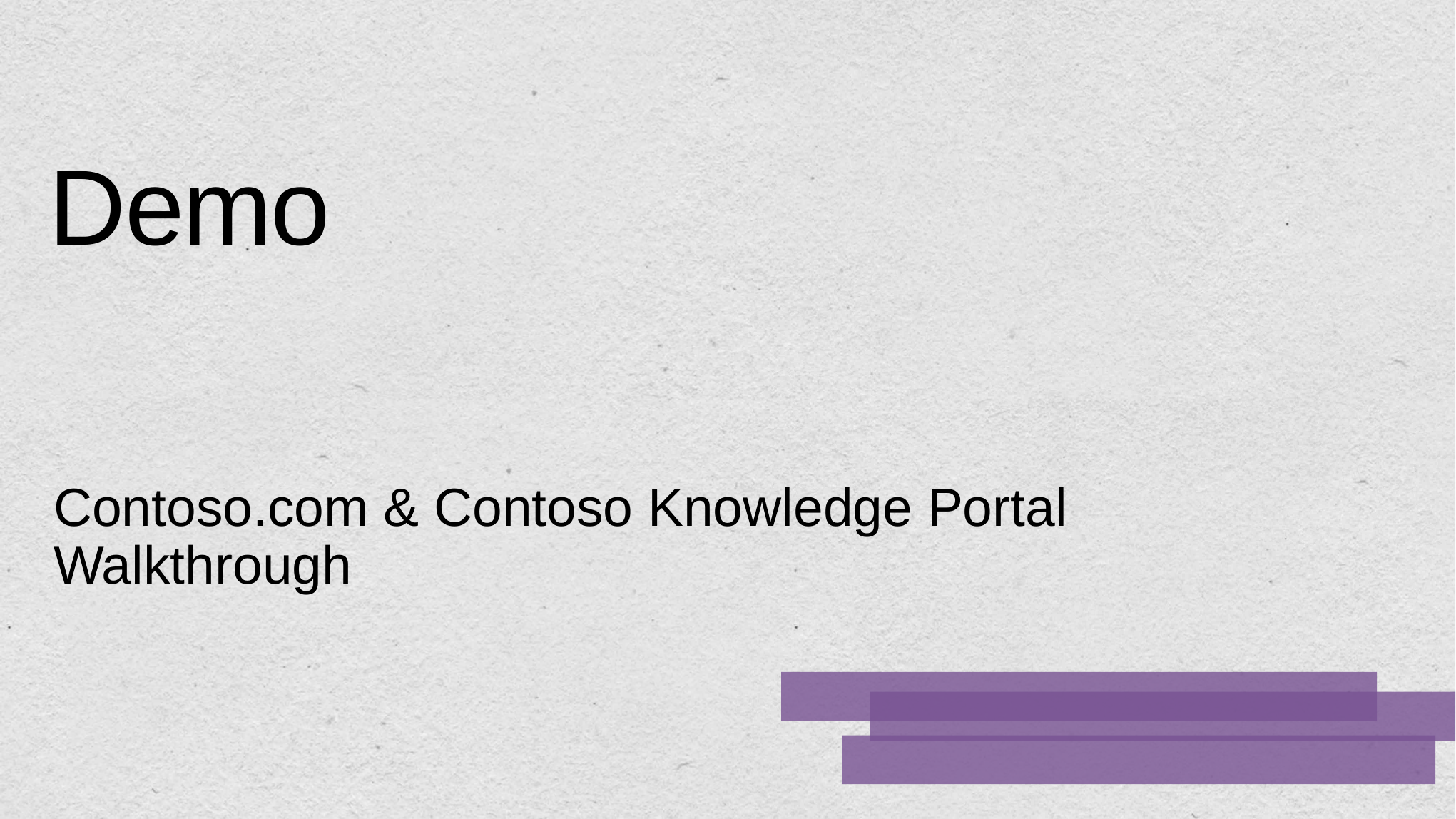

# Demo
Contoso.com & Contoso Knowledge Portal Walkthrough